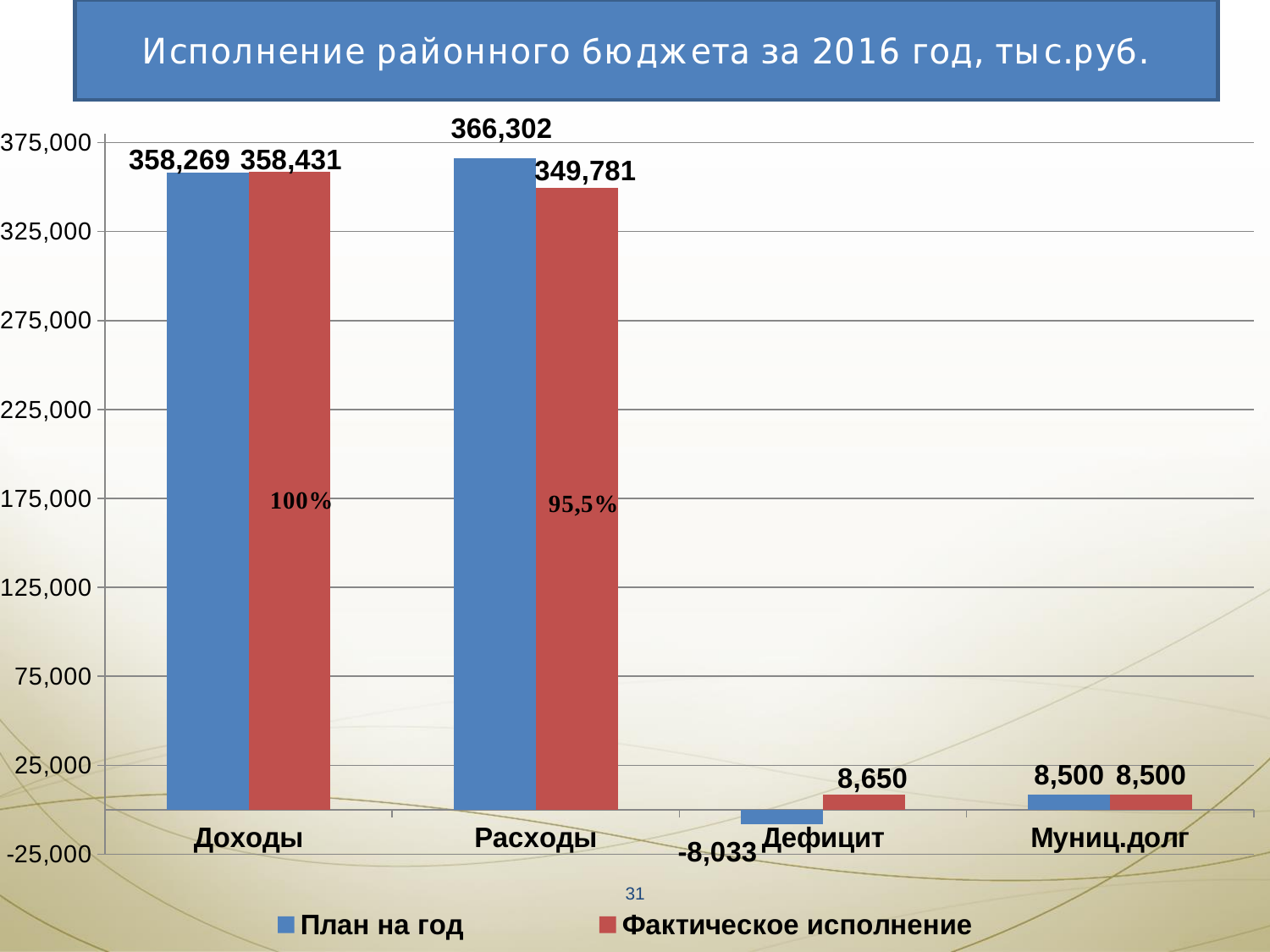

Исполнение районного бюджета за 2016 год, тыс.руб.

### Chart

| Category | План на год | Фактическое исполнение |
|---|---|---|
| Доходы | 358269.0 | 358431.0 |
| Расходы | 366302.0 | 349781.0 |
| Дефицит | -8033.0 | 8650.0 |
| Муниц.долг | 8500.0 | 8500.0 |
31